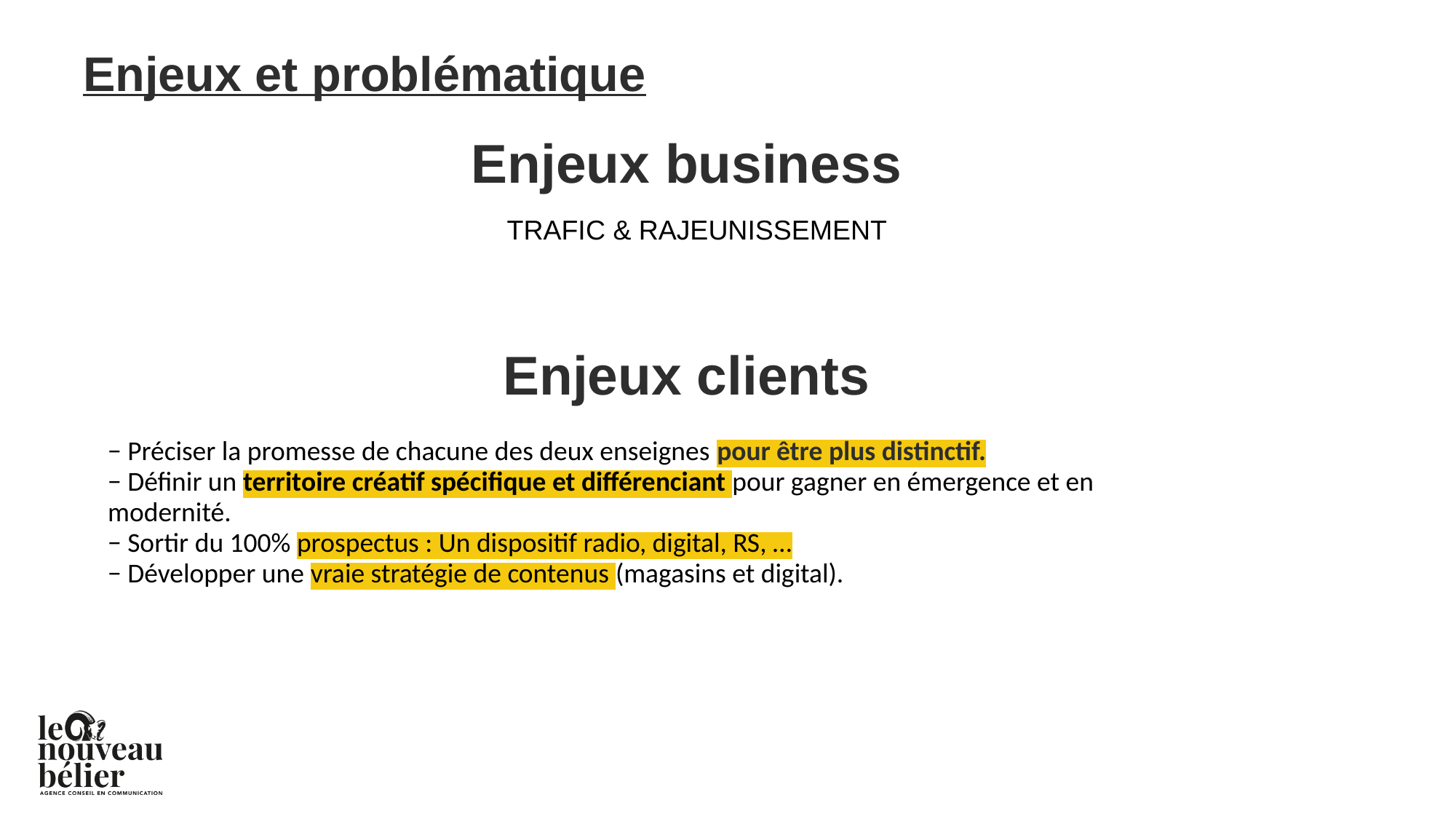

Enjeux et problématique
# Enjeux business
TRAFIC & RAJEUNISSEMENT
Enjeux clients
− Préciser la promesse de chacune des deux enseignes pour être plus distinctif.
− Définir un territoire créatif spécifique et différenciant pour gagner en émergence et en
modernité.
− Sortir du 100% prospectus : Un dispositif radio, digital, RS, …
− Développer une vraie stratégie de contenus (magasins et digital).